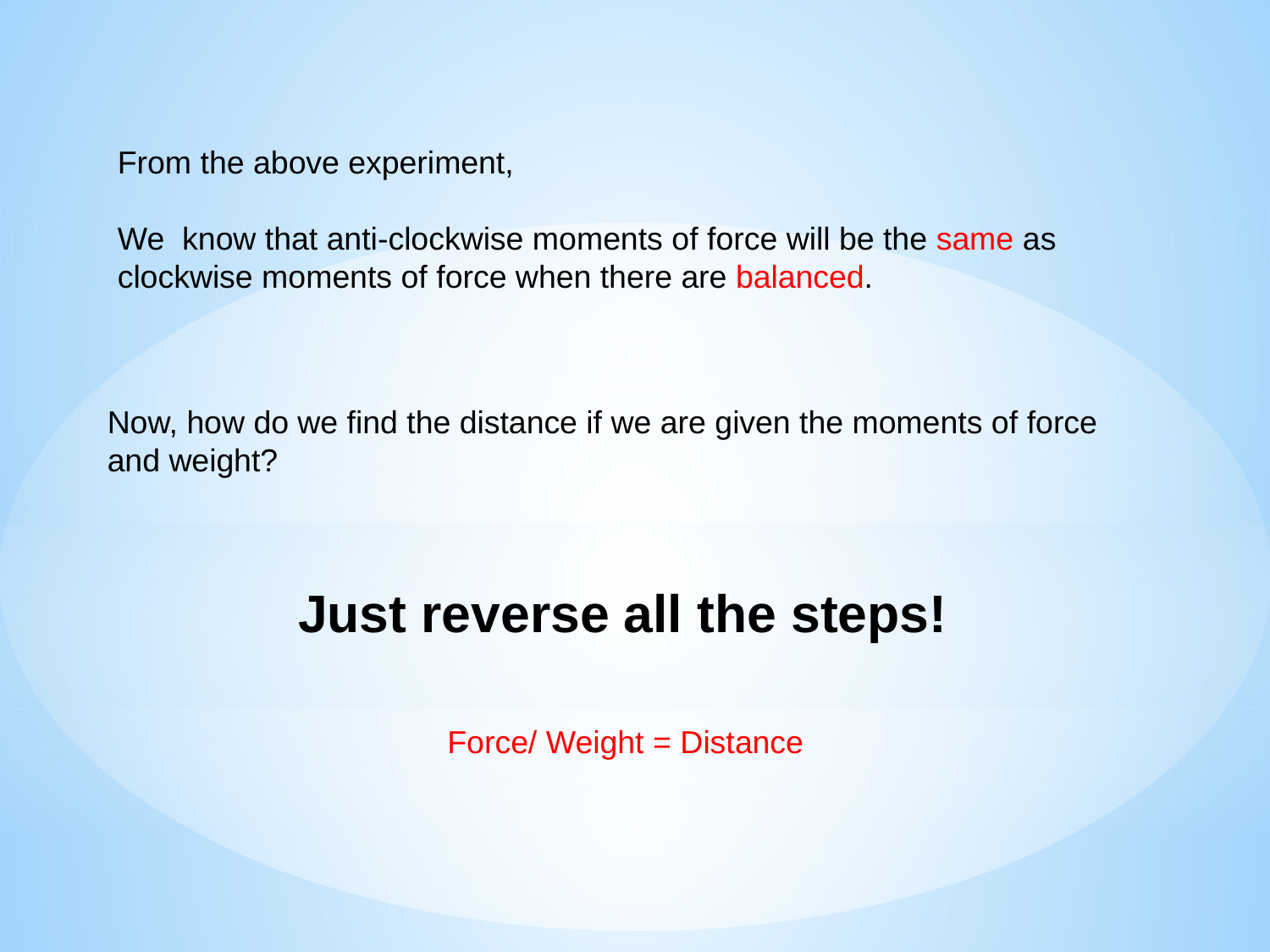

From the above experiment,

We  know that anti-clockwise moments of force will be the same as clockwise moments of force when there are balanced.
Now, how do we find the distance if we are given the moments of force and weight?

Just reverse all the steps!
Force/ Weight = Distance